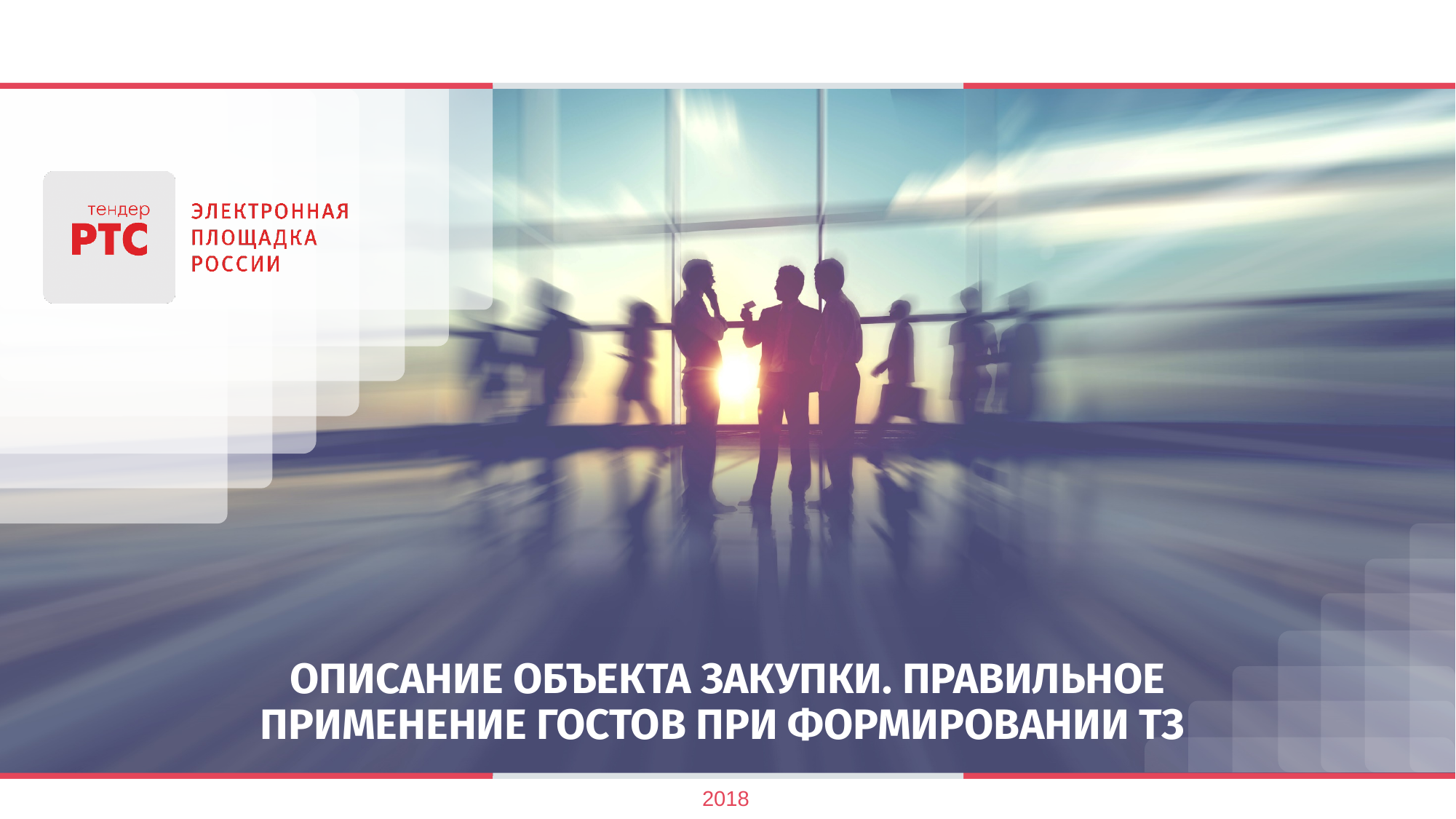

# Описание объекта закупки. Правильное применение гостов при формировании тз